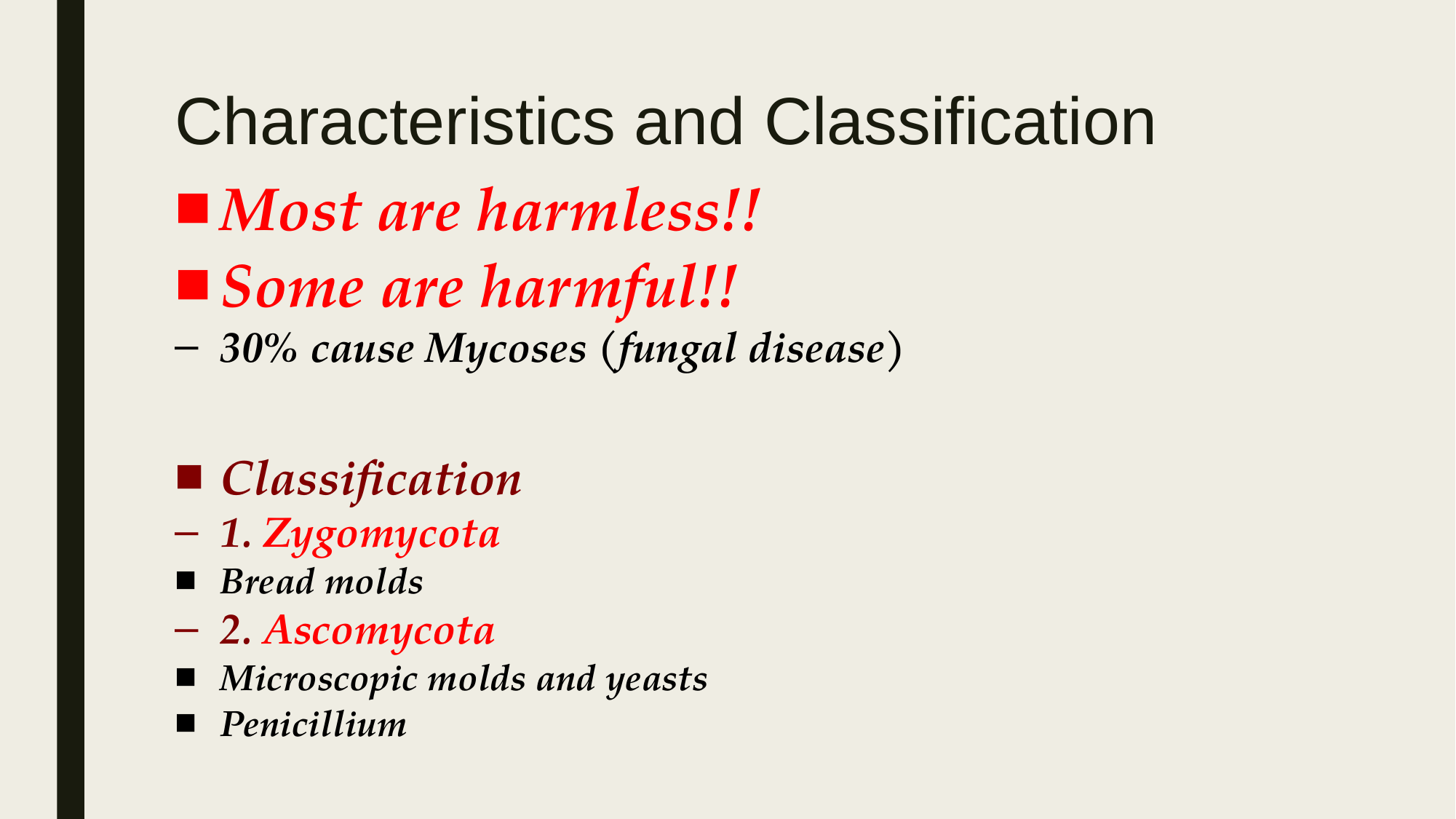

# Characteristics and Classification
Most are harmless!!
Some are harmful!!
30% cause Mycoses (fungal disease)

Classification
1. Zygomycota
Bread molds
2. Ascomycota
Microscopic molds and yeasts
Penicillium